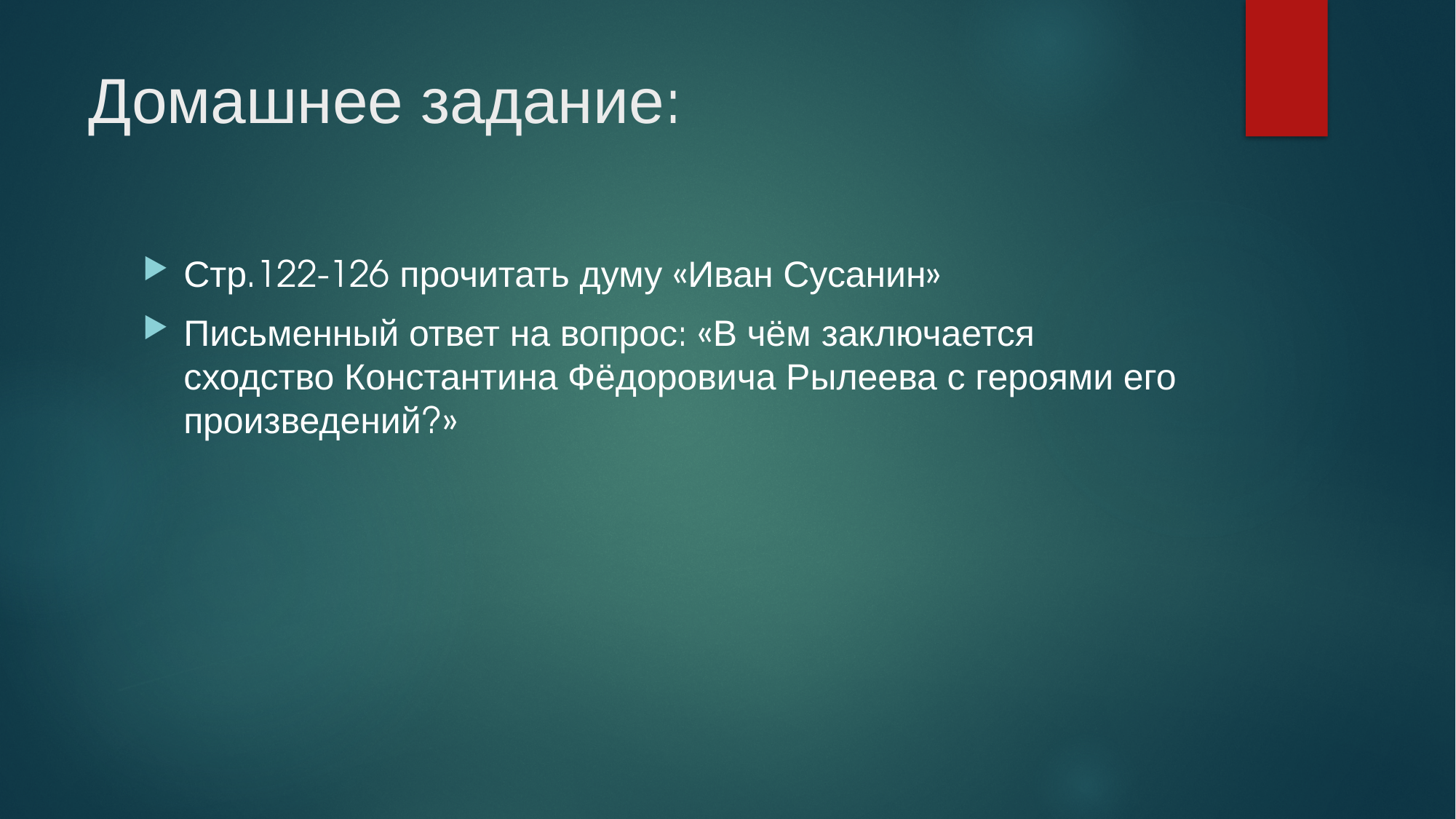

# Домашнее задание:
Стр.122-126 прочитать думу «Иван Сусанин»
Письменный ответ на вопрос: «В чём заключается сходство Константина Фёдоровича Рылеева с героями его произведений?»